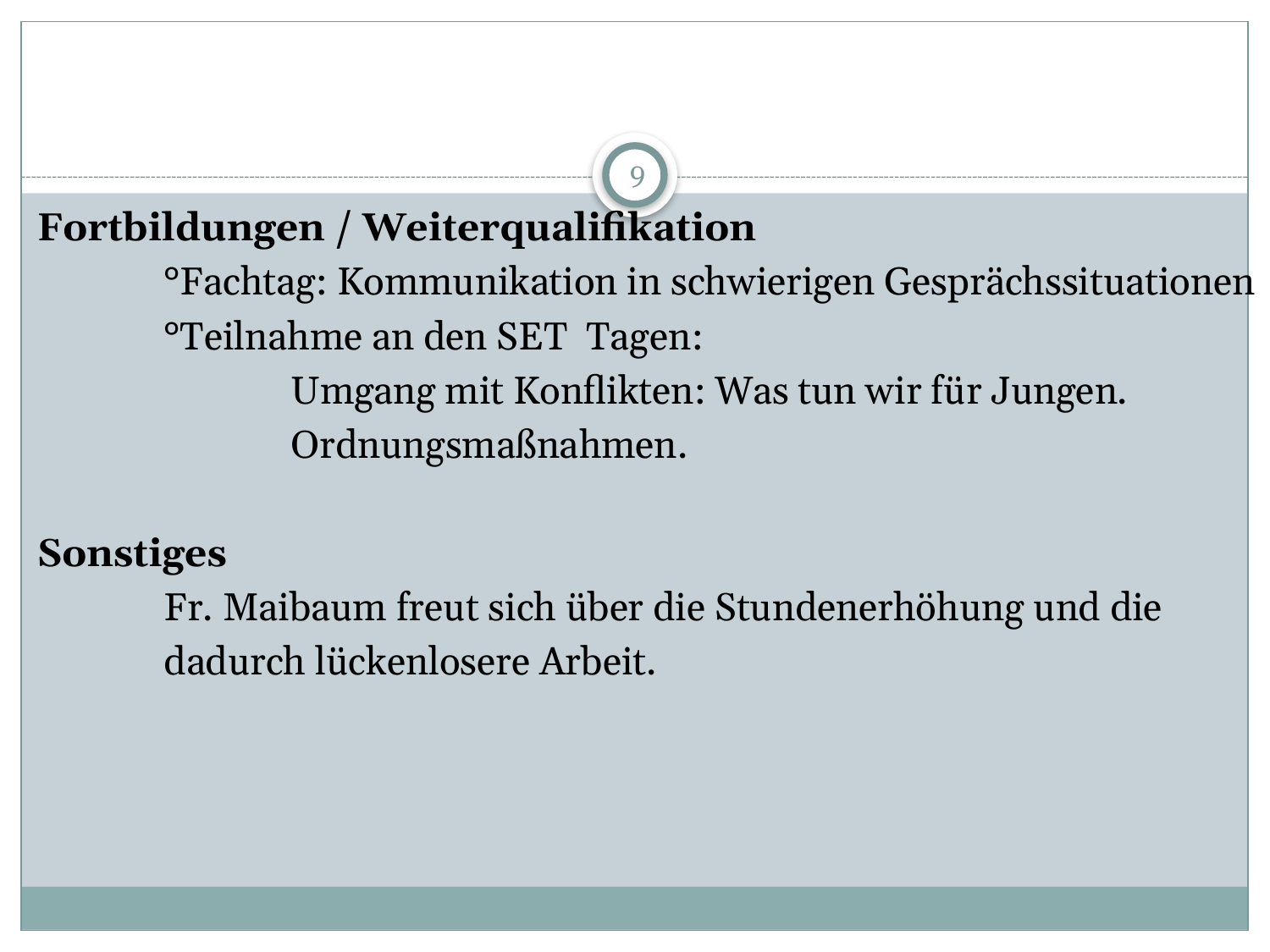

9
Fortbildungen / Weiterqualifikation
	°Fachtag: Kommunikation in schwierigen Gesprächssituationen
	°Teilnahme an den SET  Tagen:
		Umgang mit Konflikten: Was tun wir für Jungen.
		Ordnungsmaßnahmen.

Sonstiges
	Fr. Maibaum freut sich über die Stundenerhöhung und die
	dadurch lückenlosere Arbeit.